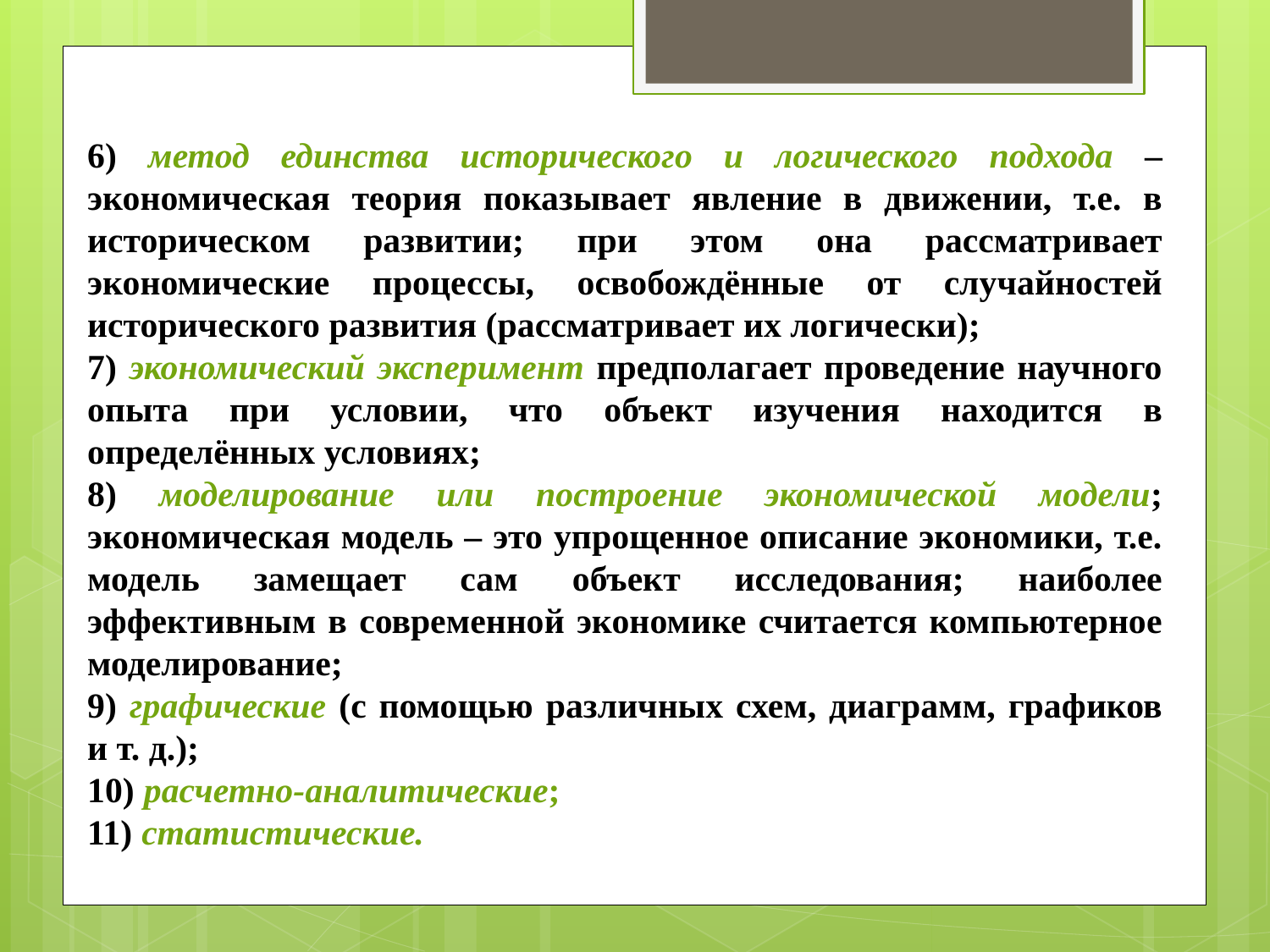

6) метод единства исторического и логического подхода – экономическая теория показывает явление в движении, т.е. в историческом развитии; при этом она рассматривает экономические процессы, освобождённые от случайностей исторического развития (рассматривает их логически);
7) экономический эксперимент предполагает проведение научного опыта при условии, что объект изучения находится в определённых условиях;
8) моделирование или построение экономической модели; экономическая модель – это упрощенное описание экономики, т.е. модель замещает сам объект исследования; наиболее эффективным в современной экономике считается компьютерное моделирование;
9) графические (с помощью различных схем, диаграмм, графиков и т. д.);
10) расчетно-аналитические;
11) статистические.